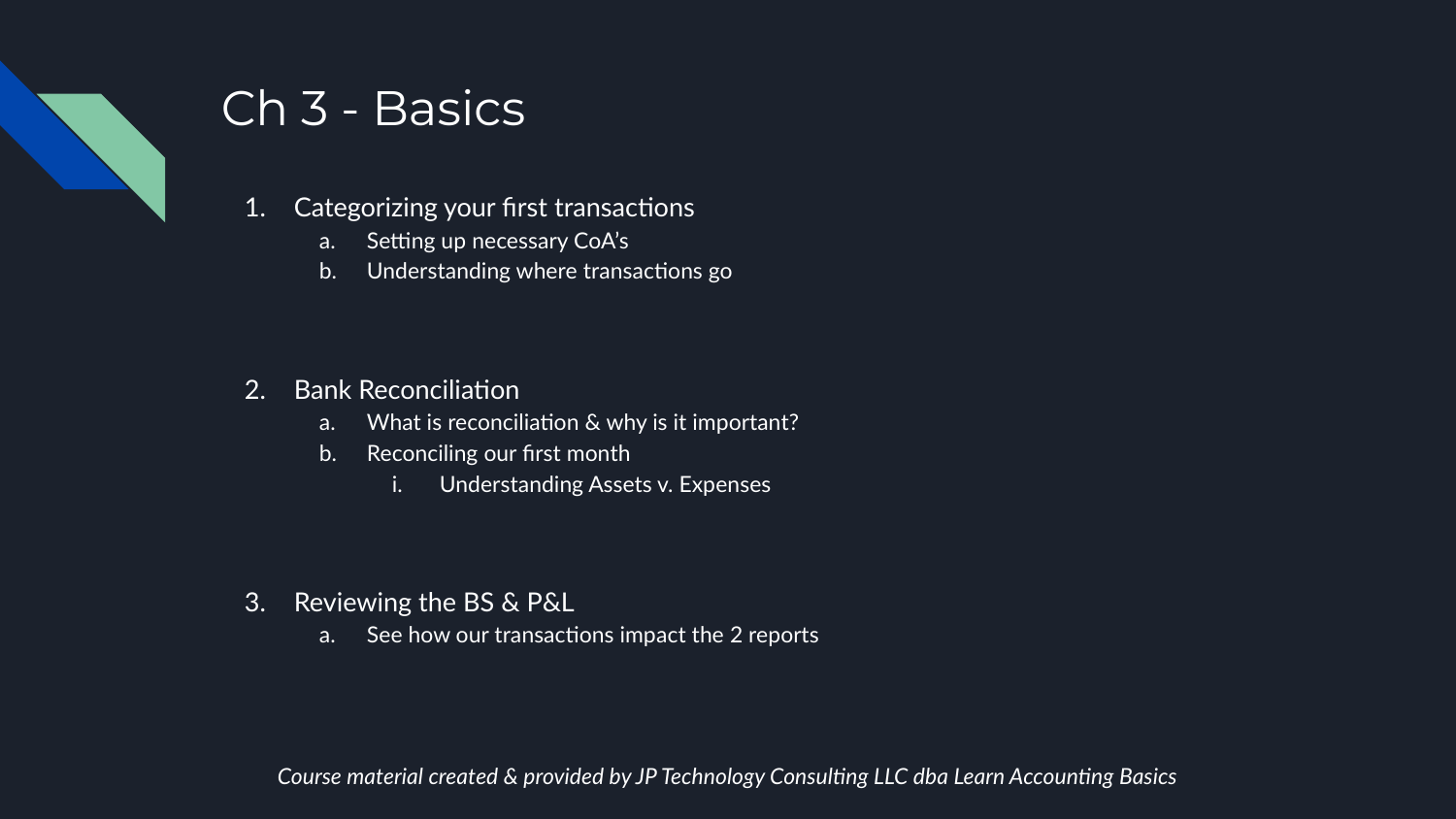

# Ch 3 - Basics
Categorizing your first transactions
Setting up necessary CoA’s
Understanding where transactions go

Bank Reconciliation
What is reconciliation & why is it important?
Reconciling our first month
Understanding Assets v. Expenses

Reviewing the BS & P&L
See how our transactions impact the 2 reports